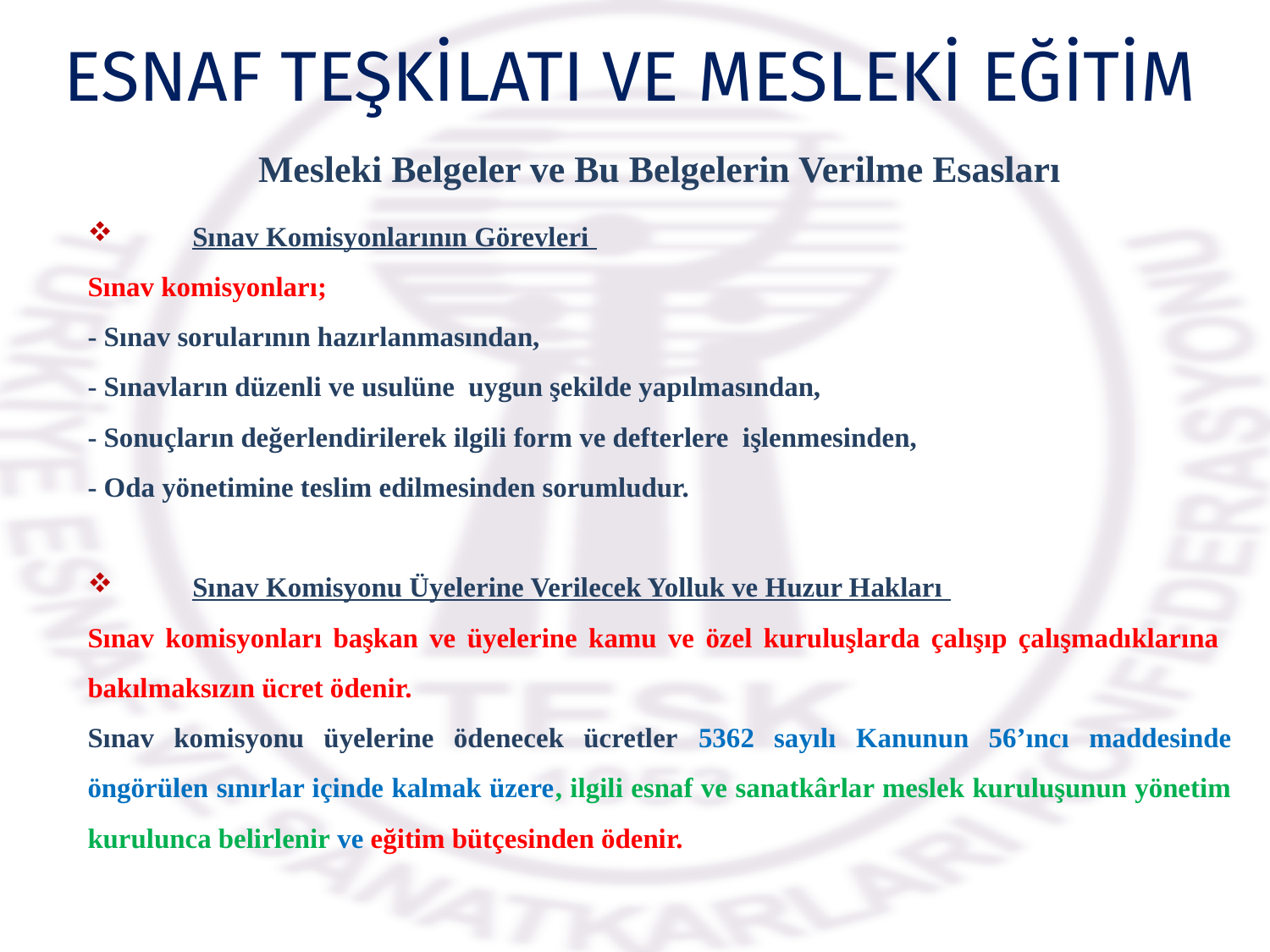

ESNAF TEŞKİLATI VE MESLEKİ EĞİTİM
Mesleki Belgeler ve Bu Belgelerin Verilme Esasları

Sınav Komisyonlarının Görevleri
Sınav komisyonları;
- Sınav sorularının hazırlanmasından,
- Sınavların düzenli ve usulüne  uygun şekilde yapılmasından,
- Sonuçların değerlendirilerek ilgili form ve defterlere  işlenmesinden,
- Oda yönetimine teslim edilmesinden sorumludur.

Sınav Komisyonu Üyelerine Verilecek Yolluk ve Huzur Hakları
Sınav komisyonları başkan ve üyelerine kamu ve özel kuruluşlarda çalışıp çalışmadıklarına  bakılmaksızın ücret ödenir.
Sınav komisyonu üyelerine ödenecek ücretler 5362 sayılı Kanunun 56’ıncı maddesinde öngörülen sınırlar içinde kalmak üzere, ilgili esnaf ve sanatkârlar meslek kuruluşunun yönetim kurulunca belirlenir ve eğitim bütçesinden ödenir.